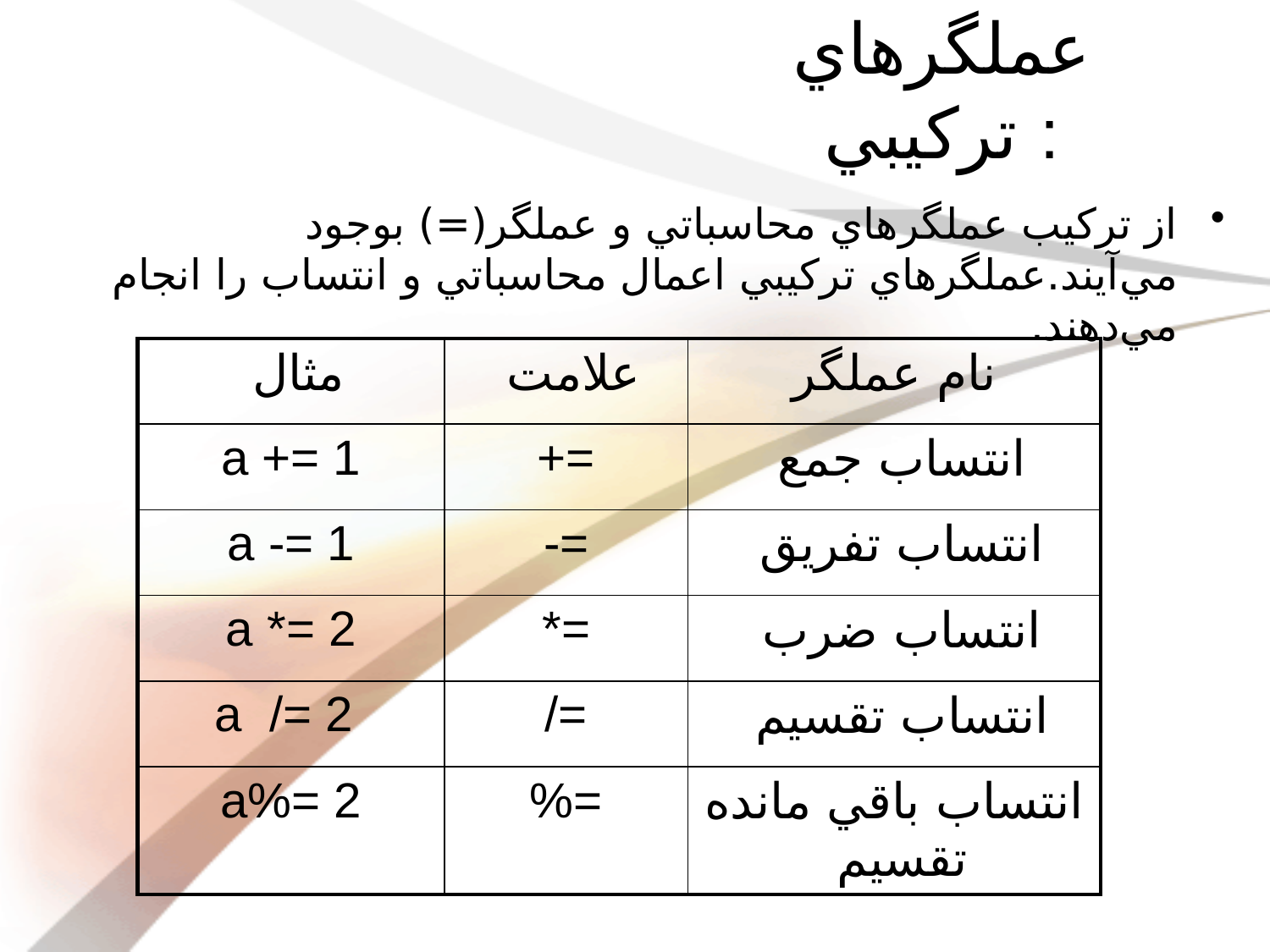

# عملگرهاي تركيبي :
از تركيب عملگرهاي محاسباتي و عملگر(=) بوجود مي‌آيند.عملگرهاي تركيبي اعمال محاسباتي و انتساب را انجام مي‌دهند.
| مثال | علامت | نام عملگر |
| --- | --- | --- |
| a += 1 | += | انتساب جمع |
| a -= 1 | -= | انتساب تفريق |
| a \*= 2 | \*= | انتساب ضرب |
| a /= 2 | /= | انتساب تقسيم |
| a%= 2 | %= | انتساب باقي مانده تقسيم |